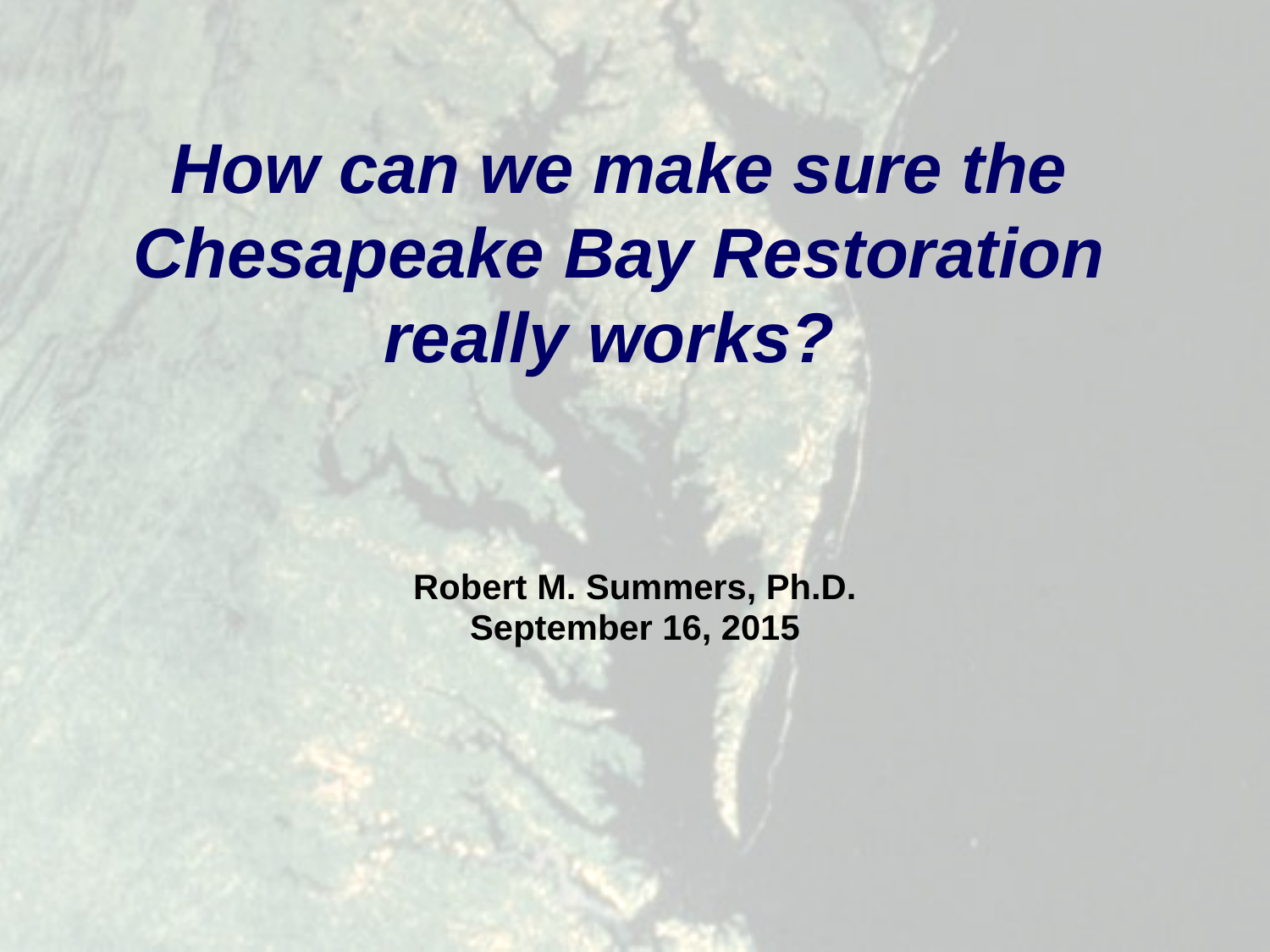

# How can we make sure the Chesapeake Bay Restoration really works?

Robert M. Summers, Ph.D.
September 16, 2015